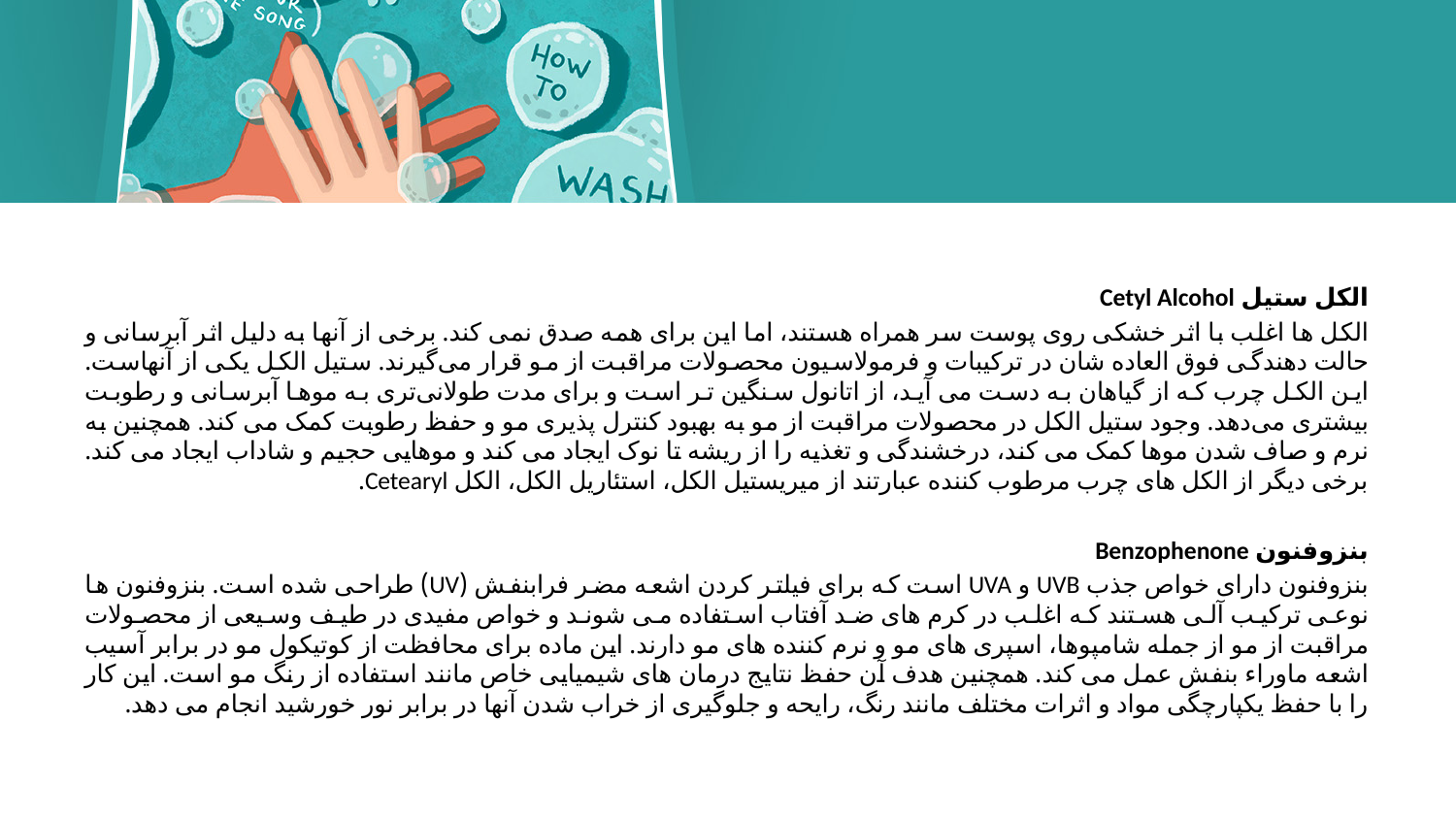

#

الکل ستیل Cetyl Alcohol
الکل ها اغلب با اثر خشکی روی پوست سر همراه هستند، اما این برای همه صدق نمی کند. برخی از آنها به دلیل اثر آبرسانی و حالت‌ دهندگی فوق‌ العاده‌ شان در ترکیبات و فرمولاسیون محصولات مراقبت از مو قرار می‌گیرند. ستیل الکل یکی از آنهاست. این الکل چرب که از گیاهان به دست می‌ آید، از اتانول سنگین‌ تر است و برای مدت طولانی‌تری به موها آبرسانی و رطوبت بیشتری می‌دهد. وجود ستیل الکل در محصولات مراقبت از مو به بهبود کنترل پذیری مو و حفظ رطوبت کمک می کند. همچنین به نرم و صاف شدن موها کمک می کند، درخشندگی و تغذیه را از ریشه تا نوک ایجاد می کند و موهایی حجیم و شاداب ایجاد می کند. برخی دیگر از الکل های چرب مرطوب کننده عبارتند از میریستیل الکل، استئاریل الکل، الکل Cetearyl.

بنزوفنون Benzophenone
بنزوفنون دارای خواص جذب UVB و UVA است که برای فیلتر کردن اشعه مضر فرابنفش (UV) طراحی شده است. بنزوفنون ها نوعی ترکیب آلی هستند که اغلب در کرم های ضد آفتاب استفاده می شوند و خواص مفیدی در طیف وسیعی از محصولات مراقبت از مو از جمله شامپوها، اسپری های مو و نرم کننده های مو دارند. این ماده برای محافظت از کوتیکول مو در برابر آسیب اشعه ماوراء بنفش عمل می کند. همچنین هدف آن حفظ نتایج درمان های شیمیایی خاص مانند استفاده از رنگ مو است. این کار را با حفظ یکپارچگی مواد و اثرات مختلف مانند رنگ، رایحه و جلوگیری از خراب شدن آنها در برابر نور خورشید انجام می دهد.